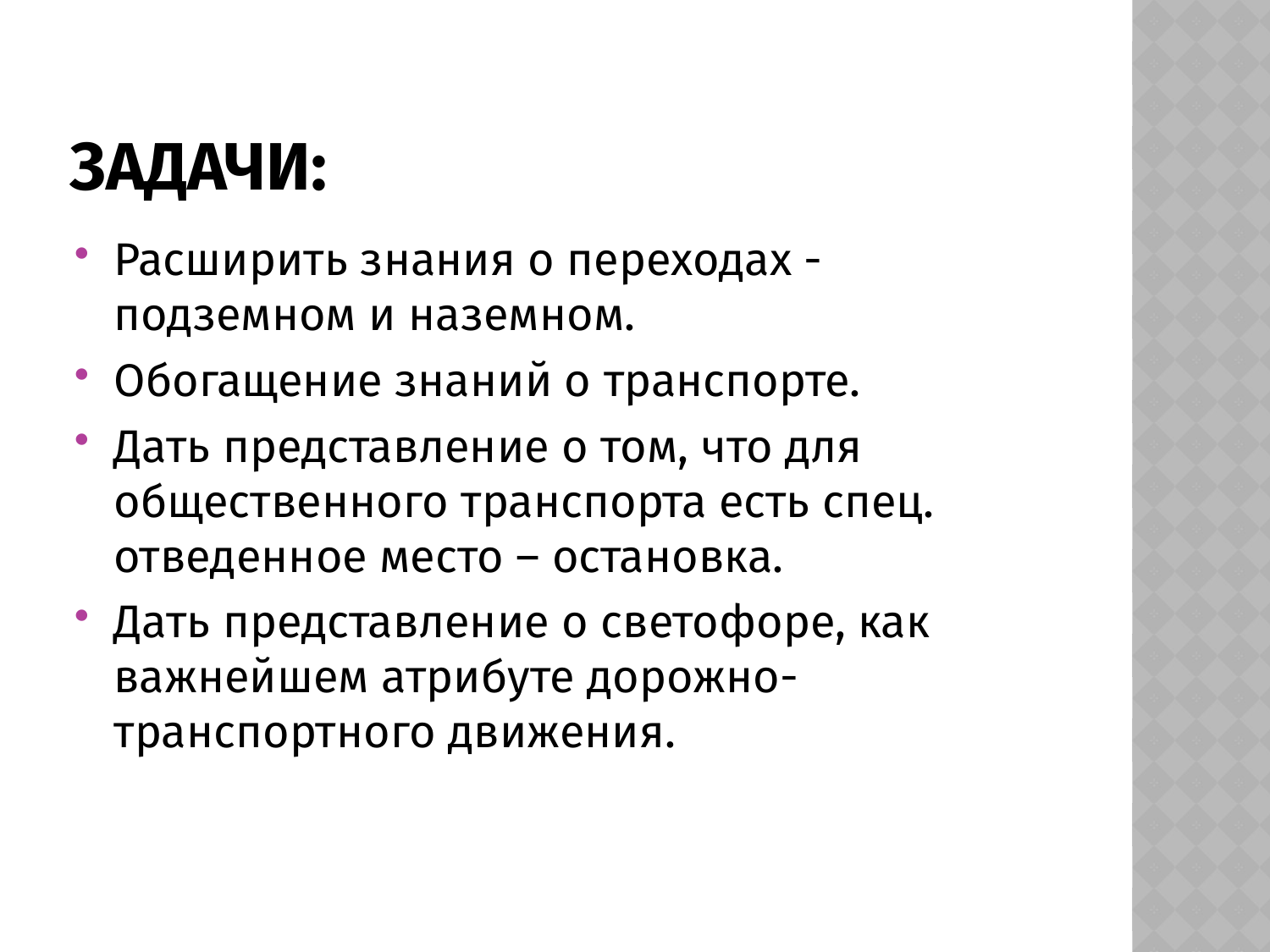

# Задачи:
Расширить знания о переходах - подземном и наземном.
Обогащение знаний о транспорте.
Дать представление о том, что для общественного транспорта есть спец. отведенное место – остановка.
Дать представление о светофоре, как важнейшем атрибуте дорожно-транспортного движения.